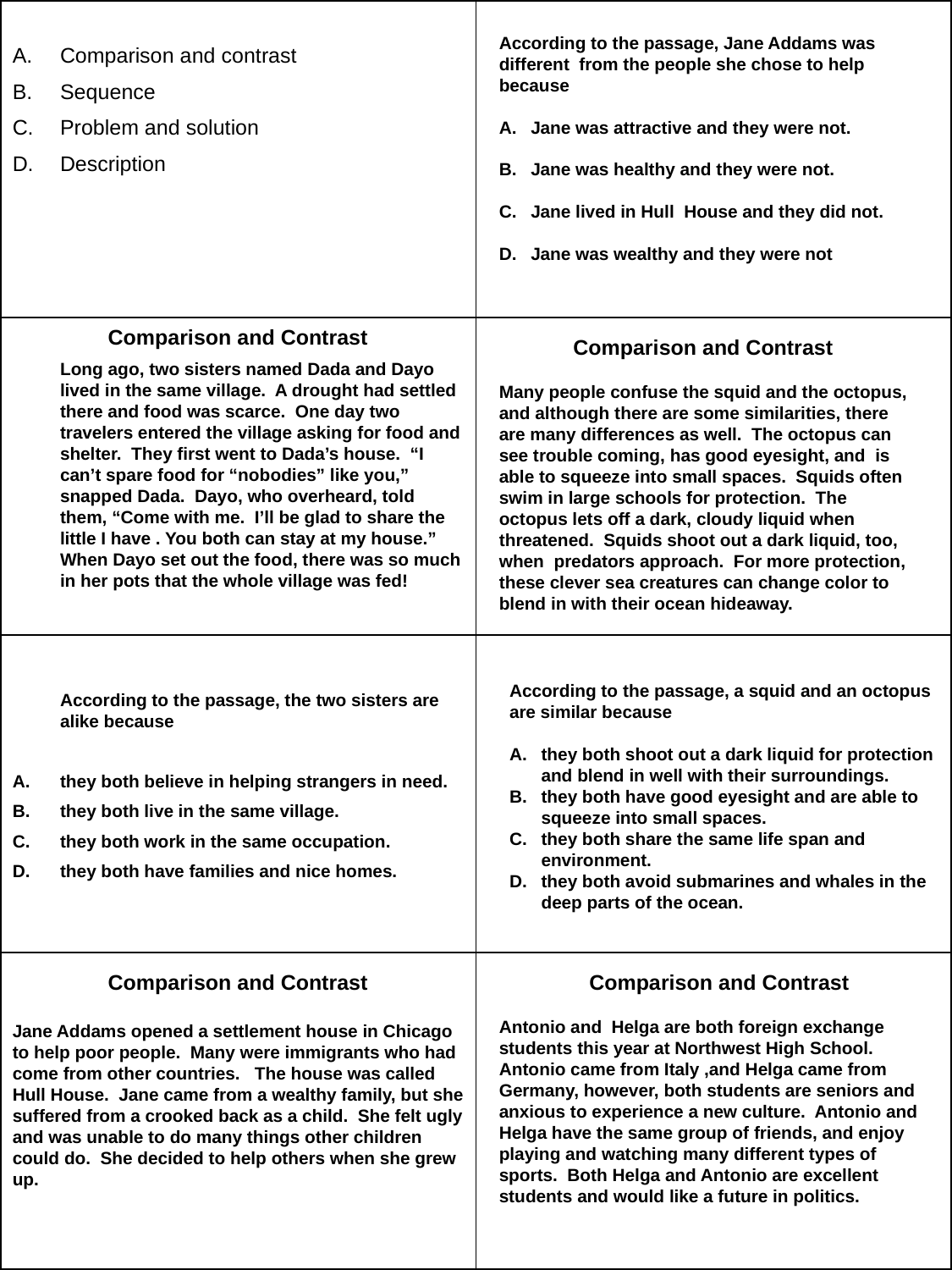

|  |  |
| --- | --- |
|  |  |
|  |  |
|  |  |

Comparison and contrast
Sequence
Problem and solution
Description

According to the passage, Jane Addams was different  from the people she chose to help because

Jane was attractive and they were not.

Jane was healthy and they were not.

Jane lived in Hull  House and they did not.

Jane was wealthy and they were not
Comparison and Contrast
	Long ago, two sisters named Dada and Dayo lived in the same village.  A drought had settled there and food was scarce.  One day two travelers entered the village asking for food and shelter.  They first went to Dada’s house.  “I can’t spare food for “nobodies” like you,” snapped Dada.  Dayo, who overheard, told them, “Come with me.  I’ll be glad to share the little I have . You both can stay at my house.”  When Dayo set out the food, there was so much in her pots that the whole village was fed!

	According to the passage, the two sisters are alike because

A.	they both believe in helping strangers in need.
B.	they both live in the same village.
C.	they both work in the same occupation.
D.	they both have families and nice homes.
Comparison and Contrast

Many people confuse the squid and the octopus, and although there are some similarities, there are many differences as well.  The octopus can see trouble coming, has good eyesight, and  is able to squeeze into small spaces.  Squids often swim in large schools for protection.  The octopus lets off a dark, cloudy liquid when threatened.  Squids shoot out a dark liquid, too, when  predators approach.  For more protection, these clever sea creatures can change color to blend in with their ocean hideaway.

According to the passage, a squid and an octopus are similar because

they both shoot out a dark liquid for protection and blend in well with their surroundings.
they both have good eyesight and are able to squeeze into small spaces.
they both share the same life span and environment.
they both avoid submarines and whales in the deep parts of the ocean.
Comparison and Contrast

Jane Addams opened a settlement house in Chicago to help poor people.  Many were immigrants who had come from other countries.   The house was called Hull House.  Jane came from a wealthy family, but she suffered from a crooked back as a child.  She felt ugly and was unable to do many things other children could do.  She decided to help others when she grew up.

Comparison and Contrast

Antonio and  Helga are both foreign exchange students this year at Northwest High School.  Antonio came from Italy ,and Helga came from Germany, however, both students are seniors and anxious to experience a new culture.  Antonio and Helga have the same group of friends, and enjoy playing and watching many different types of sports.  Both Helga and Antonio are excellent students and would like a future in politics.